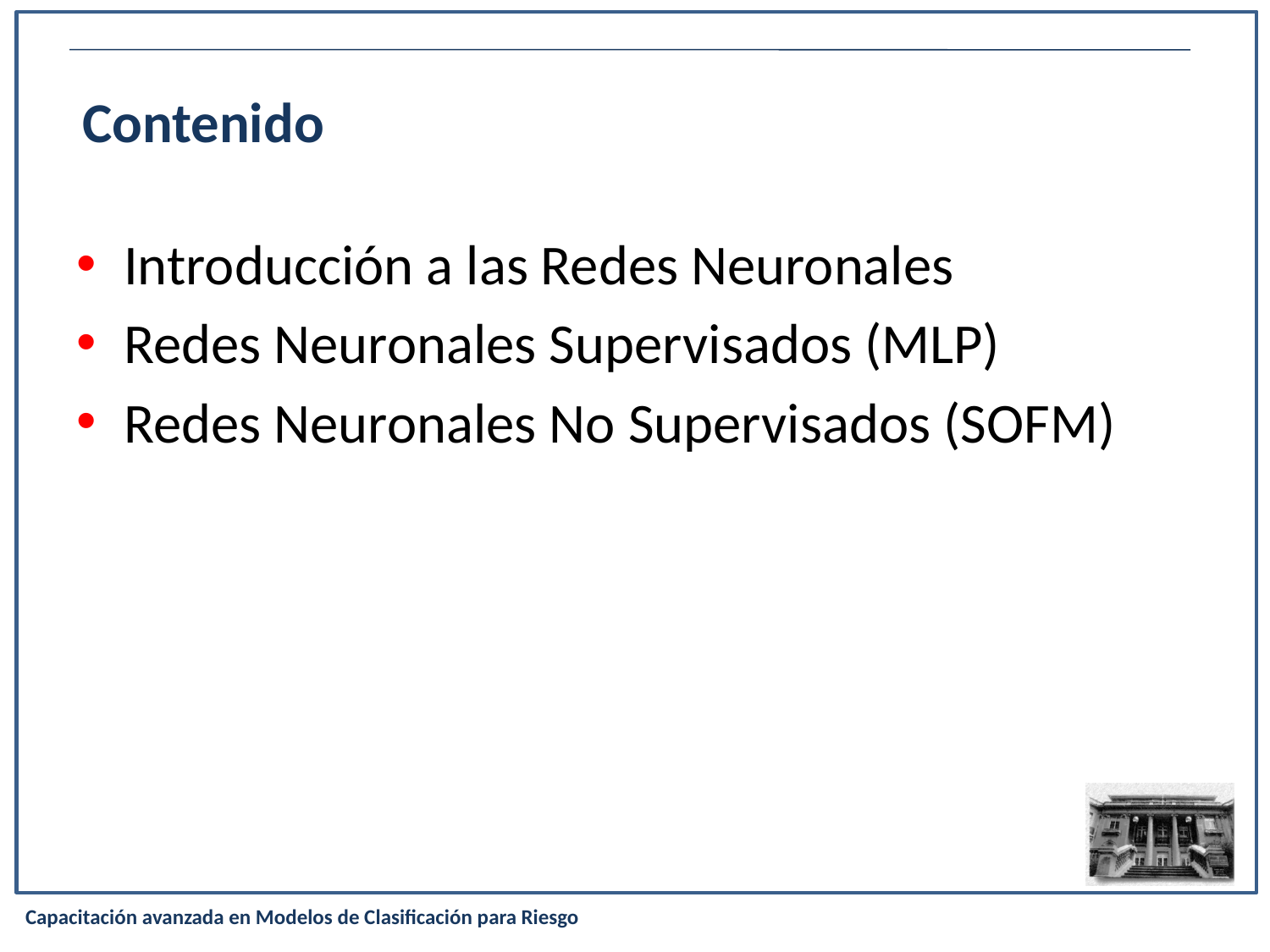

Contenido
Introducción a las Redes Neuronales
Redes Neuronales Supervisados (MLP)
Redes Neuronales No Supervisados (SOFM)